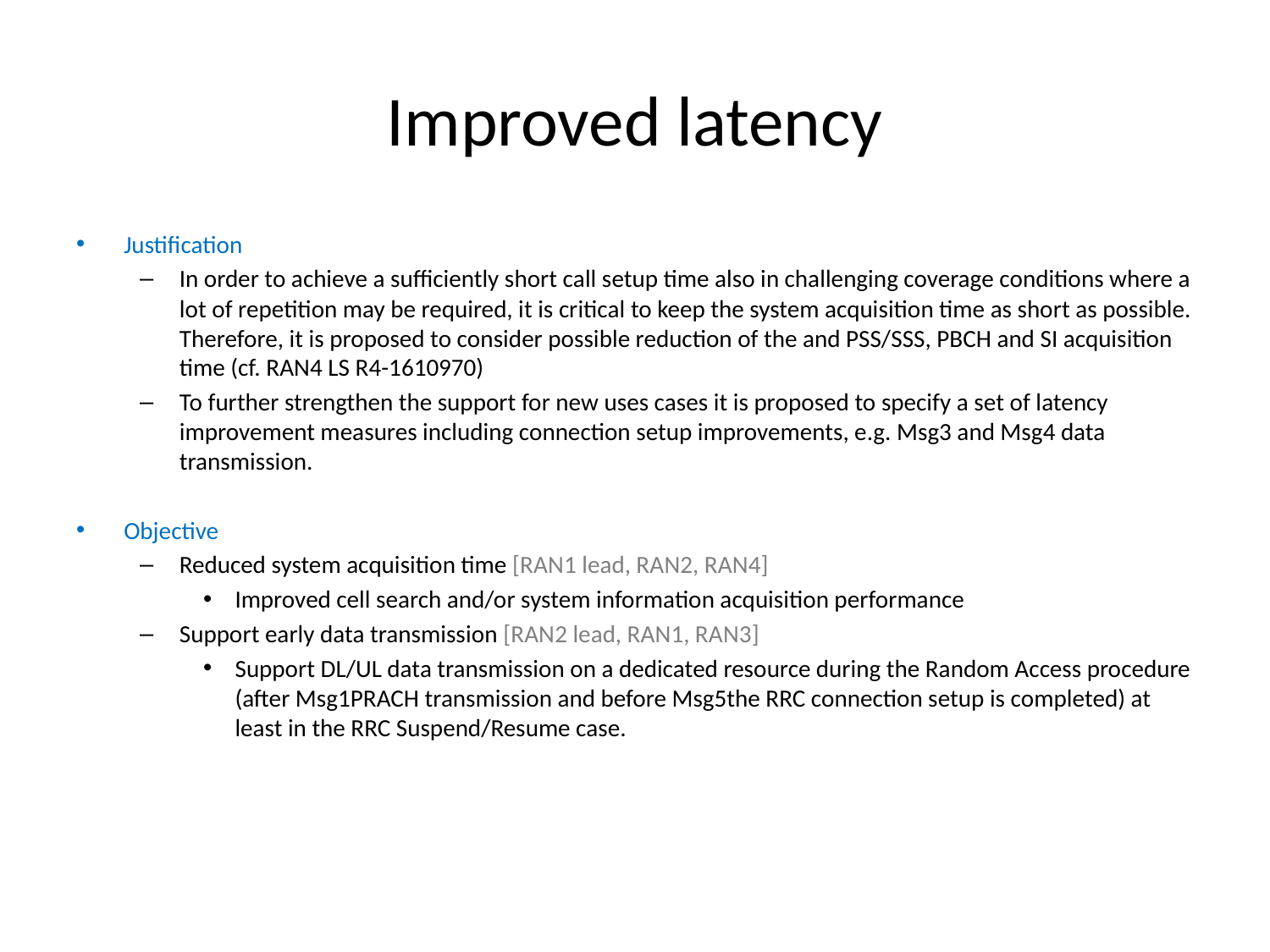

# Improved latency
Justification
In order to achieve a sufficiently short call setup time also in challenging coverage conditions where a lot of repetition may be required, it is critical to keep the system acquisition time as short as possible. Therefore, it is proposed to consider possible reduction of the and PSS/SSS, PBCH and SI acquisition time (cf. RAN4 LS R4-1610970)
To further strengthen the support for new uses cases it is proposed to specify a set of latency improvement measures including connection setup improvements, e.g. Msg3 and Msg4 data transmission.

Objective
Reduced system acquisition time [RAN1 lead, RAN2, RAN4]
Improved cell search and/or system information acquisition performance
Support early data transmission [RAN2 lead, RAN1, RAN3]
Support DL/UL data transmission on a dedicated resource during the Random Access procedure (after Msg1PRACH transmission and before Msg5the RRC connection setup is completed) at least in the RRC Suspend/Resume case.